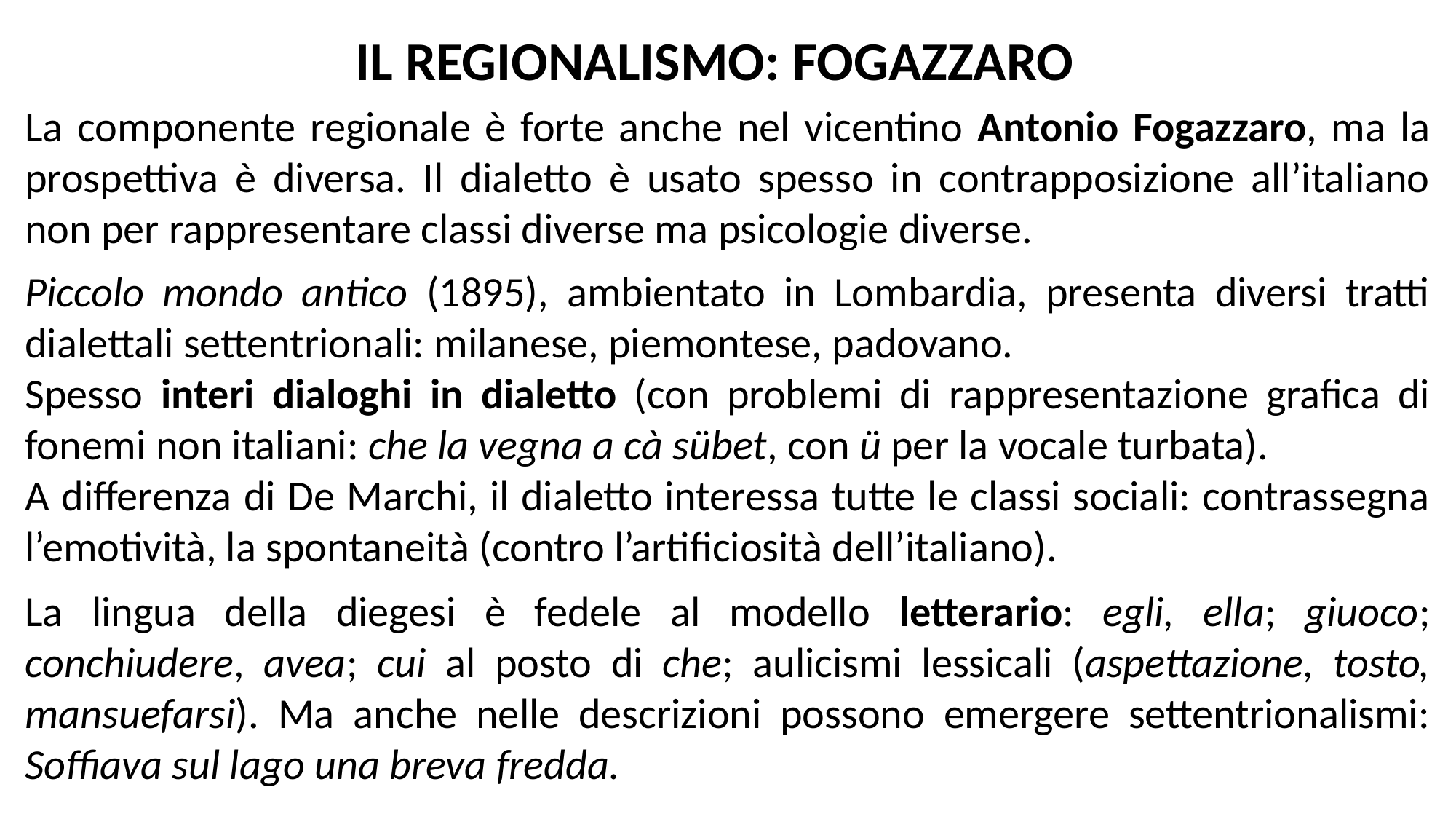

IL REGIONALISMO: FOGAZZARO
La componente regionale è forte anche nel vicentino Antonio Fogazzaro, ma la prospettiva è diversa. Il dialetto è usato spesso in contrapposizione all’italiano non per rappresentare classi diverse ma psicologie diverse.
Piccolo mondo antico (1895), ambientato in Lombardia, presenta diversi tratti dialettali settentrionali: milanese, piemontese, padovano.
Spesso interi dialoghi in dialetto (con problemi di rappresentazione grafica di fonemi non italiani: che la vegna a cà sübet, con ü per la vocale turbata).
A differenza di De Marchi, il dialetto interessa tutte le classi sociali: contrassegna l’emotività, la spontaneità (contro l’artificiosità dell’italiano).
La lingua della diegesi è fedele al modello letterario: egli, ella; giuoco; conchiudere, avea; cui al posto di che; aulicismi lessicali (aspettazione, tosto, mansuefarsi). Ma anche nelle descrizioni possono emergere settentrionalismi: Soffiava sul lago una breva fredda.